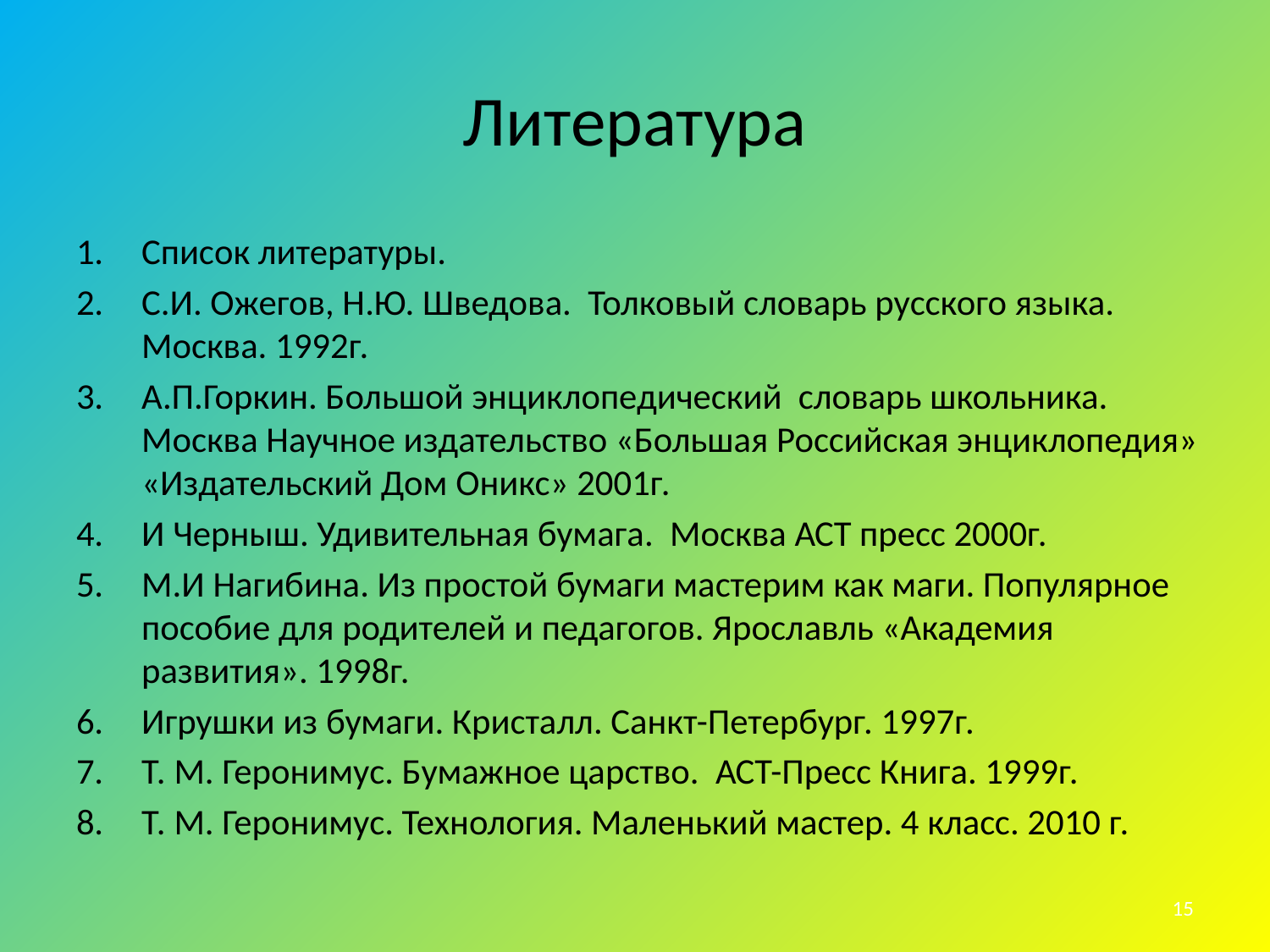

# Литература
Список литературы.
С.И. Ожегов, Н.Ю. Шведова.  Толковый словарь русского языка. Москва. 1992г.
А.П.Горкин. Большой энциклопедический  словарь школьника. Москва Научное издательство «Большая Российская энциклопедия» «Издательский Дом Оникс» 2001г.
И Черныш. Удивительная бумага.  Москва АСТ пресс 2000г.
М.И Нагибина. Из простой бумаги мастерим как маги. Популярное пособие для родителей и педагогов. Ярославль «Академия развития». 1998г.
Игрушки из бумаги. Кристалл. Санкт-Петербург. 1997г.
Т. М. Геронимус. Бумажное царство.  АСТ-Пресс Книга. 1999г.
Т. М. Геронимус. Технология. Маленький мастер. 4 класс. 2010 г.

15